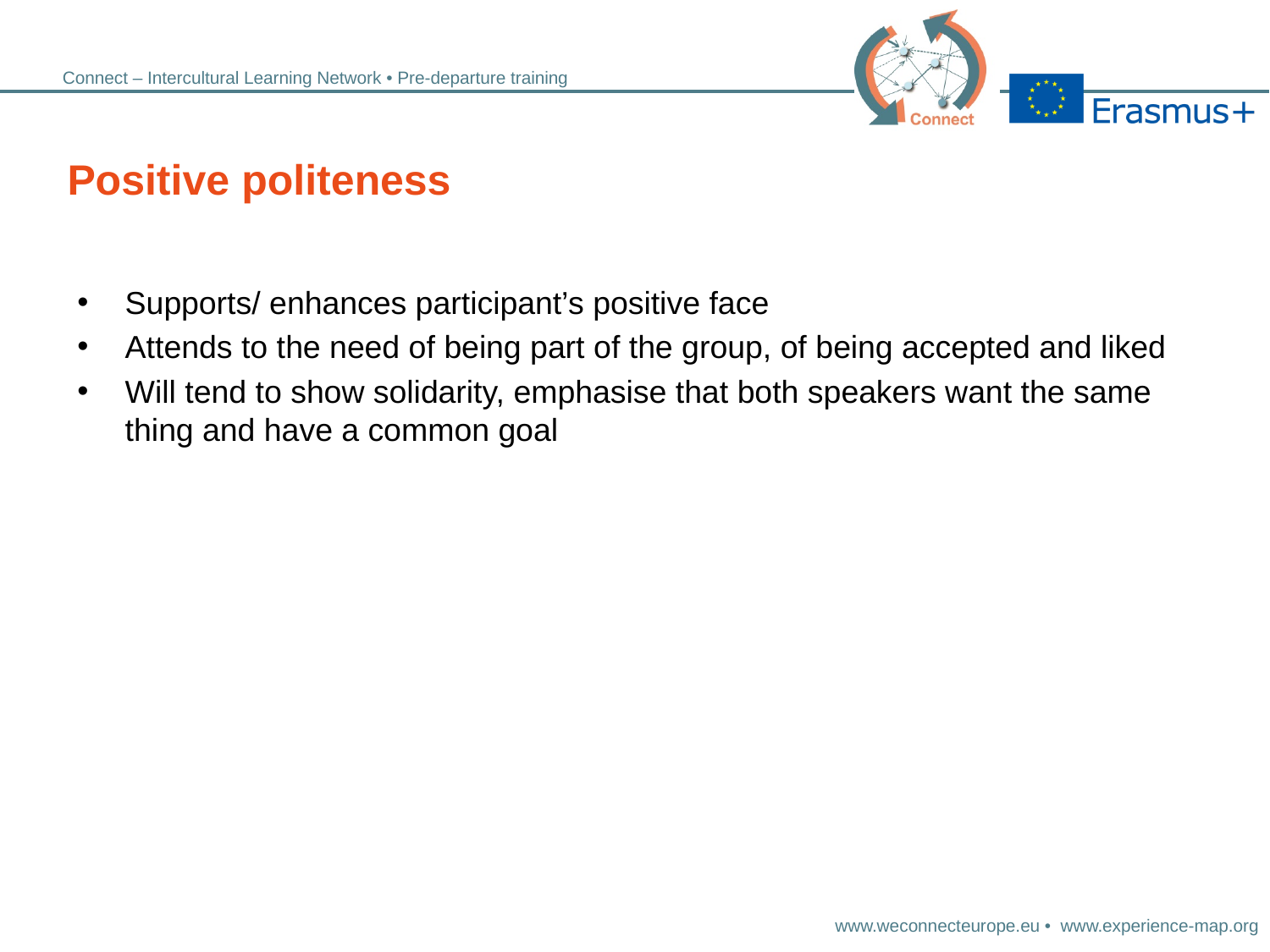

# Positive politeness
Supports/ enhances participant’s positive face
Attends to the need of being part of the group, of being accepted and liked
Will tend to show solidarity, emphasise that both speakers want the same thing and have a common goal